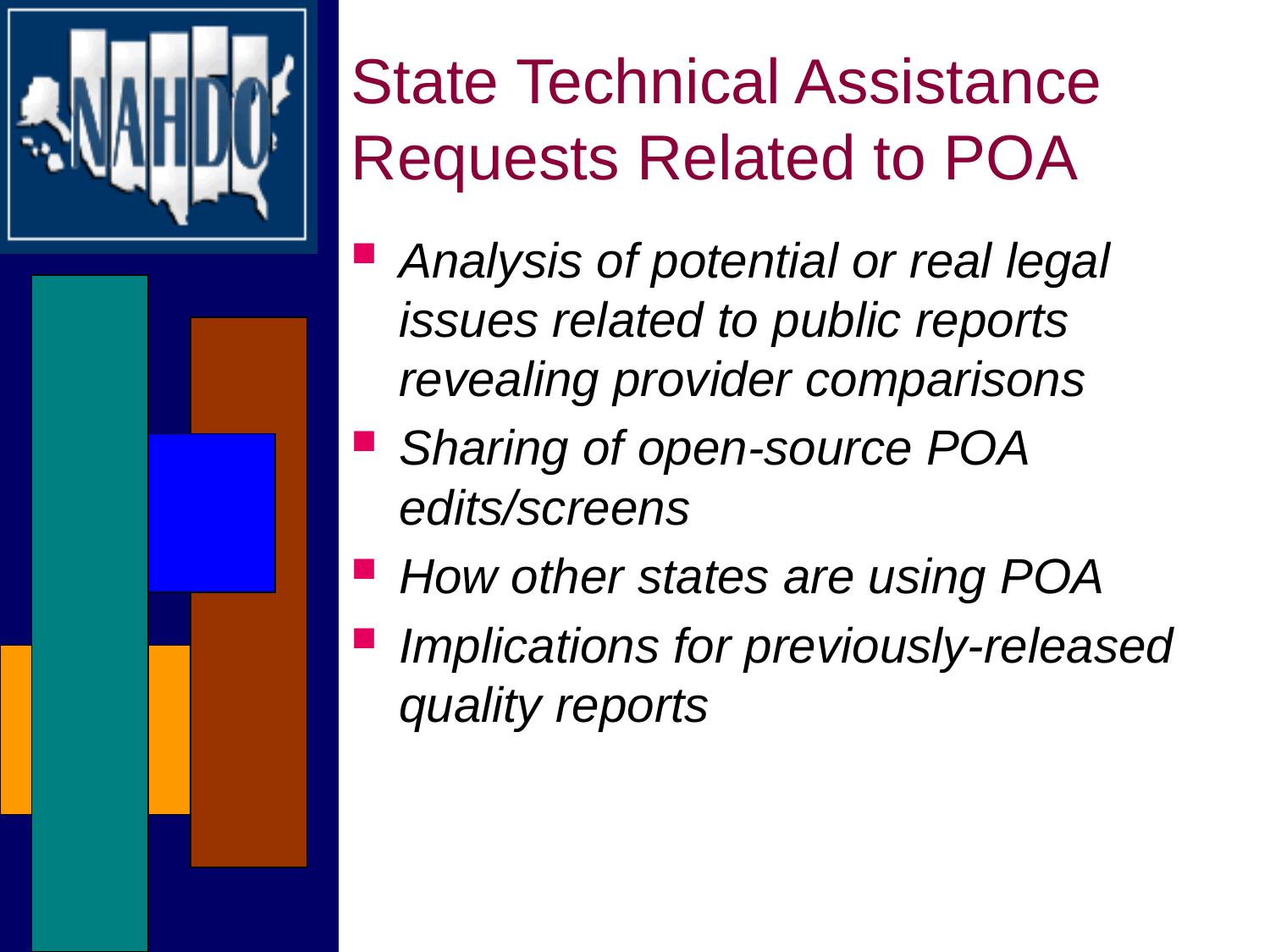

# State Technical Assistance Requests Related to POA
Analysis of potential or real legal issues related to public reports revealing provider comparisons
Sharing of open-source POA edits/screens
How other states are using POA
Implications for previously-released quality reports